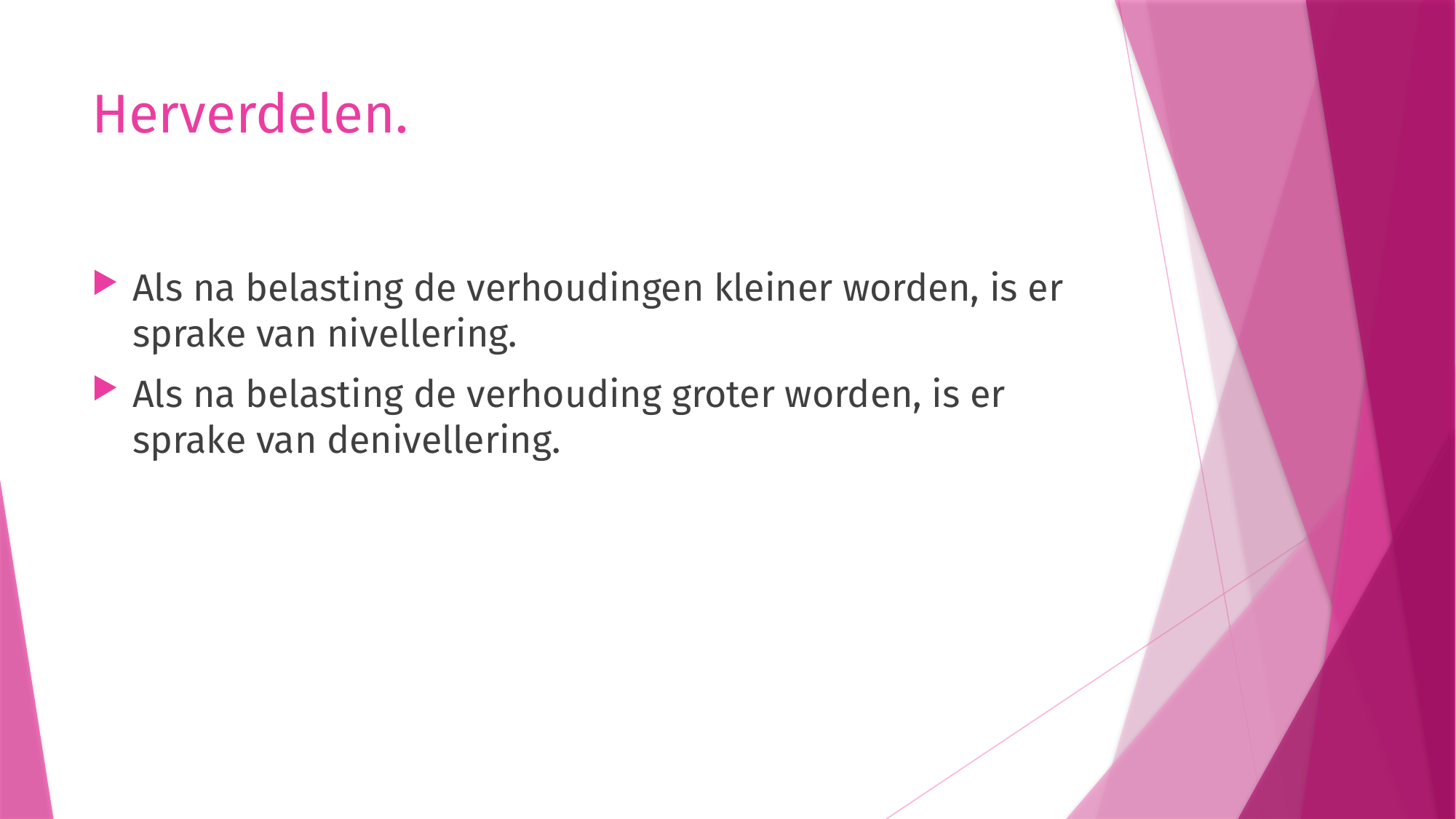

# Herverdelen.
Als na belasting de verhoudingen kleiner worden, is er sprake van nivellering.
Als na belasting de verhouding groter worden, is er sprake van denivellering.